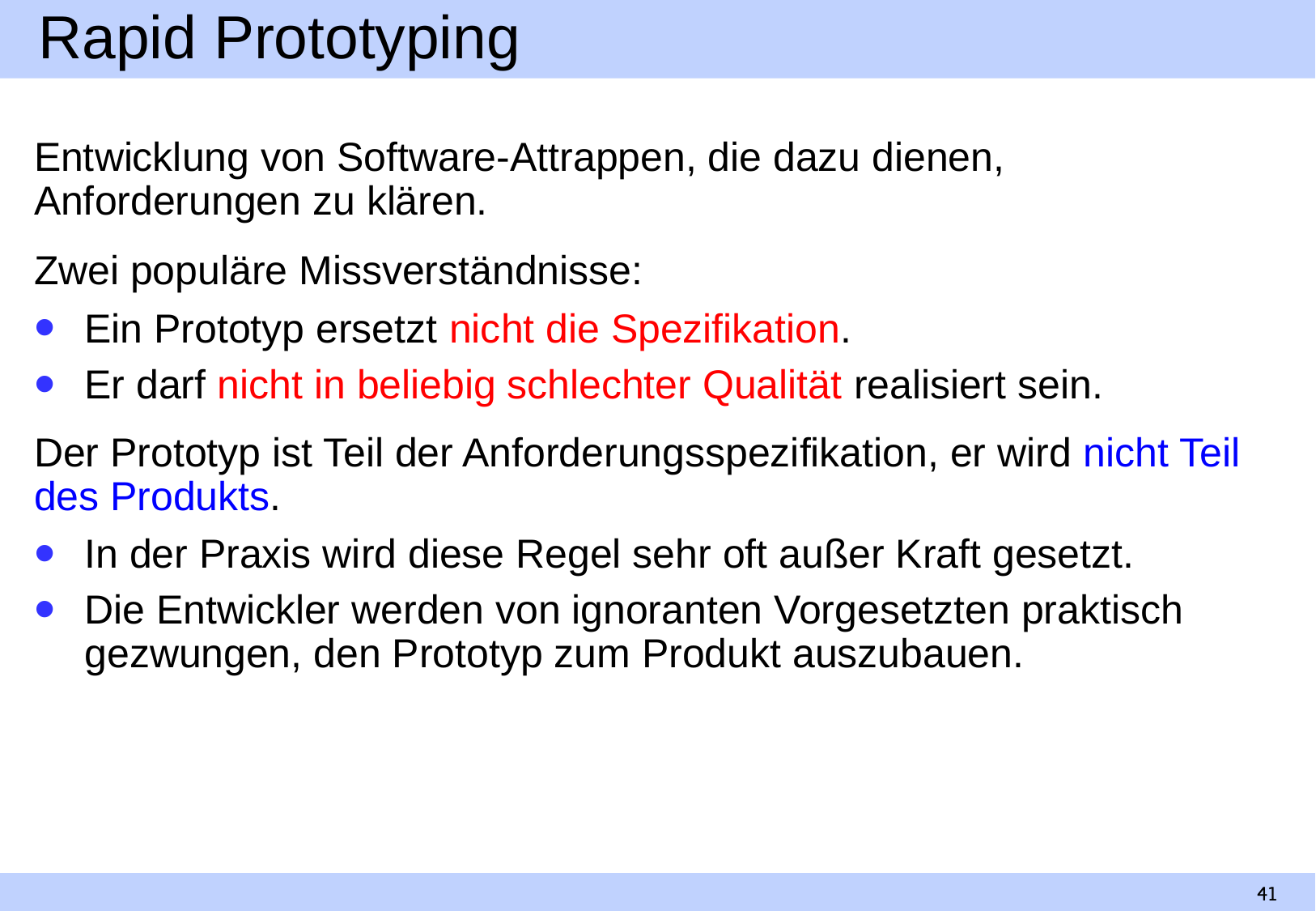

# Rapid Prototyping
Entwicklung von Software-Attrappen, die dazu dienen, Anforderungen zu klären.
Zwei populäre Missverständnisse:
Ein Prototyp ersetzt nicht die Spezifikation.
Er darf nicht in beliebig schlechter Qualität realisiert sein.
Der Prototyp ist Teil der Anforderungsspezifikation, er wird nicht Teil des Produkts.
In der Praxis wird diese Regel sehr oft außer Kraft gesetzt.
Die Entwickler werden von ignoranten Vorgesetzten praktisch gezwungen, den Prototyp zum Produkt auszubauen.

41